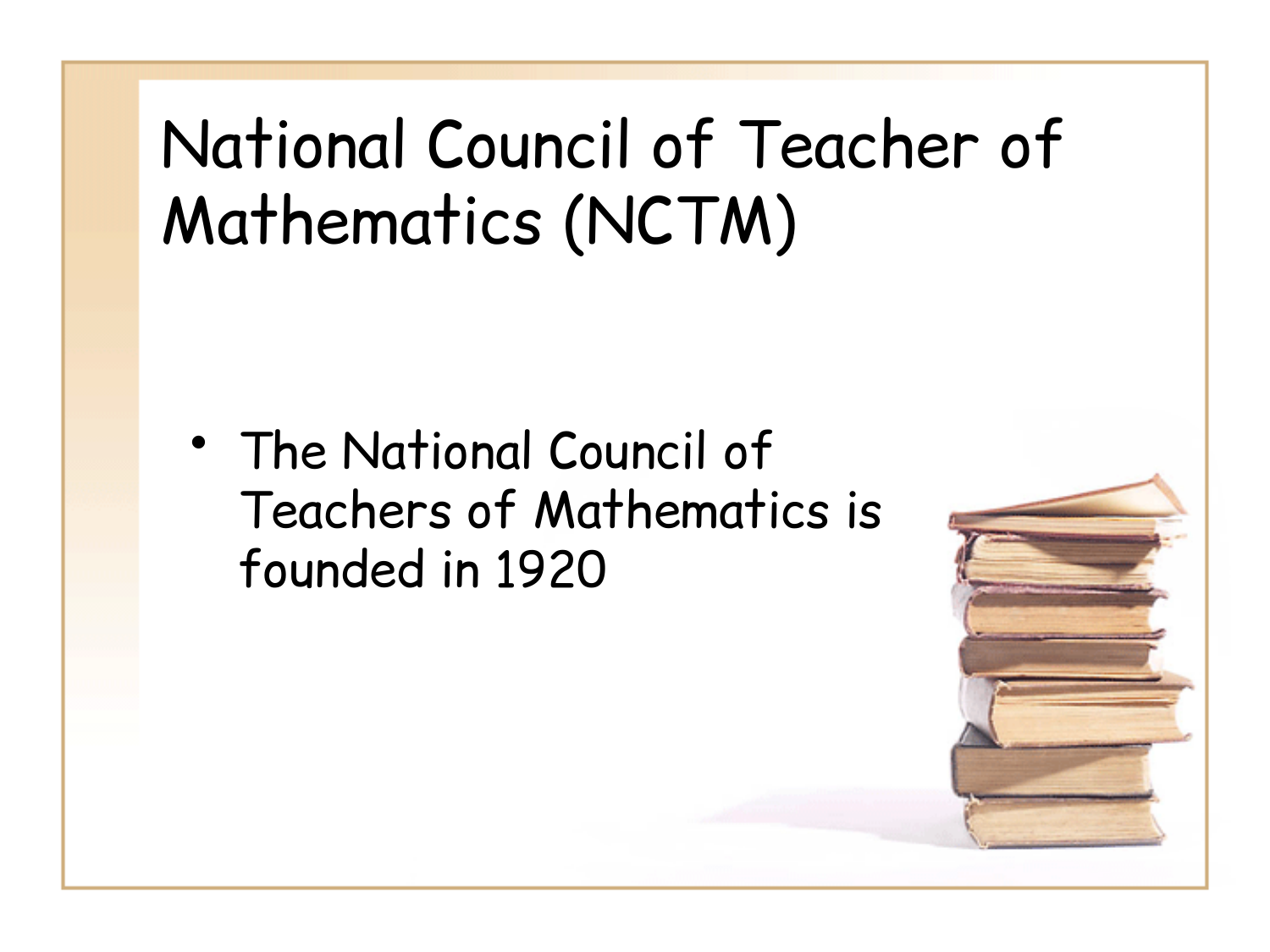

# National Council of Teacher of Mathematics (NCTM)
The National Council of Teachers of Mathematics is founded in 1920